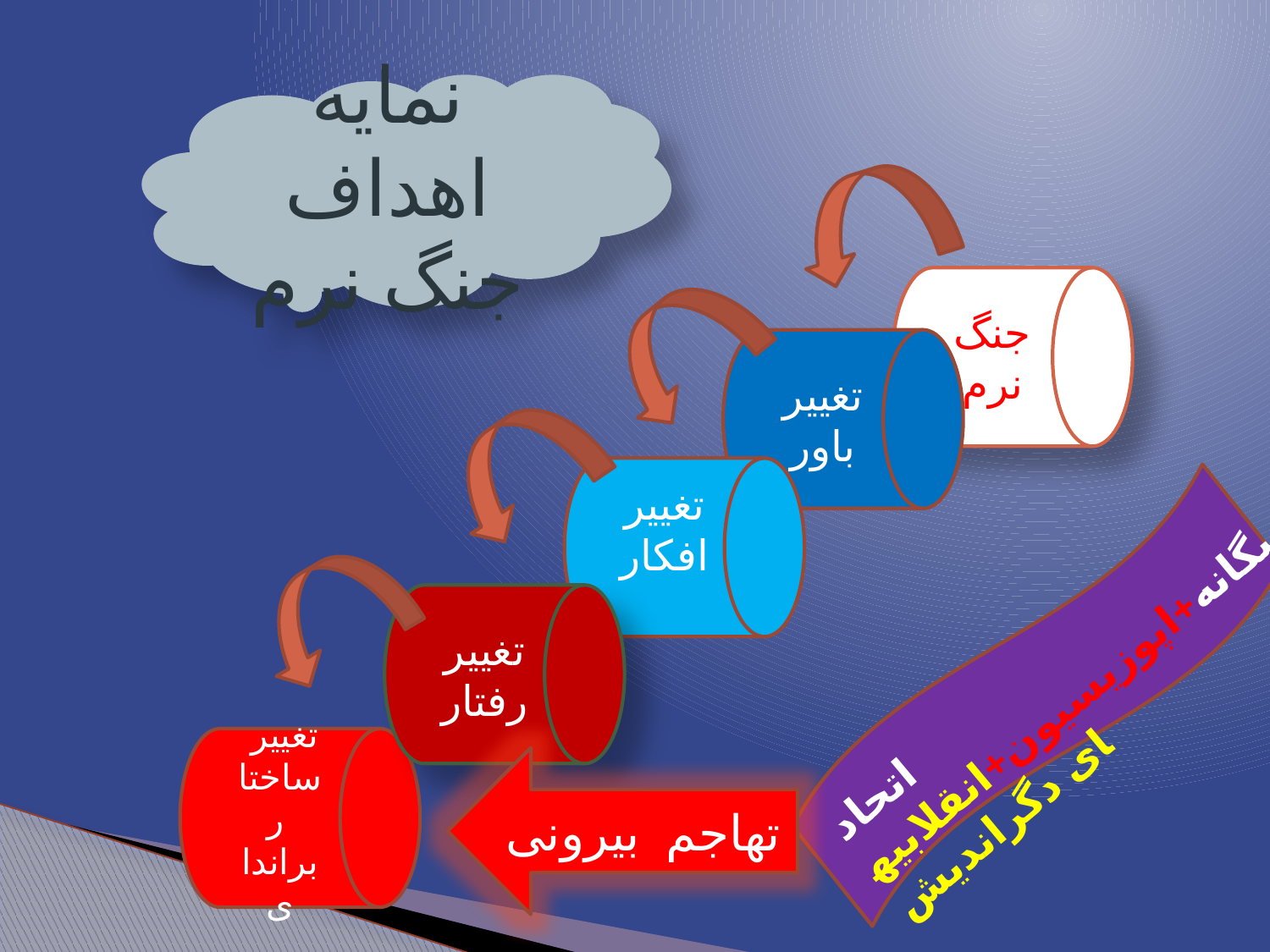

نمایه اهداف جنگ نرم

جنگ نرم

تغییر باور

تغییر
افکار

تغییر
رفتار

اتحاد بیگانه+اپوزیسیون+انقلابیهای دگراندیش
تغییر  ساختار
براندای
تهاجم  بیرونی